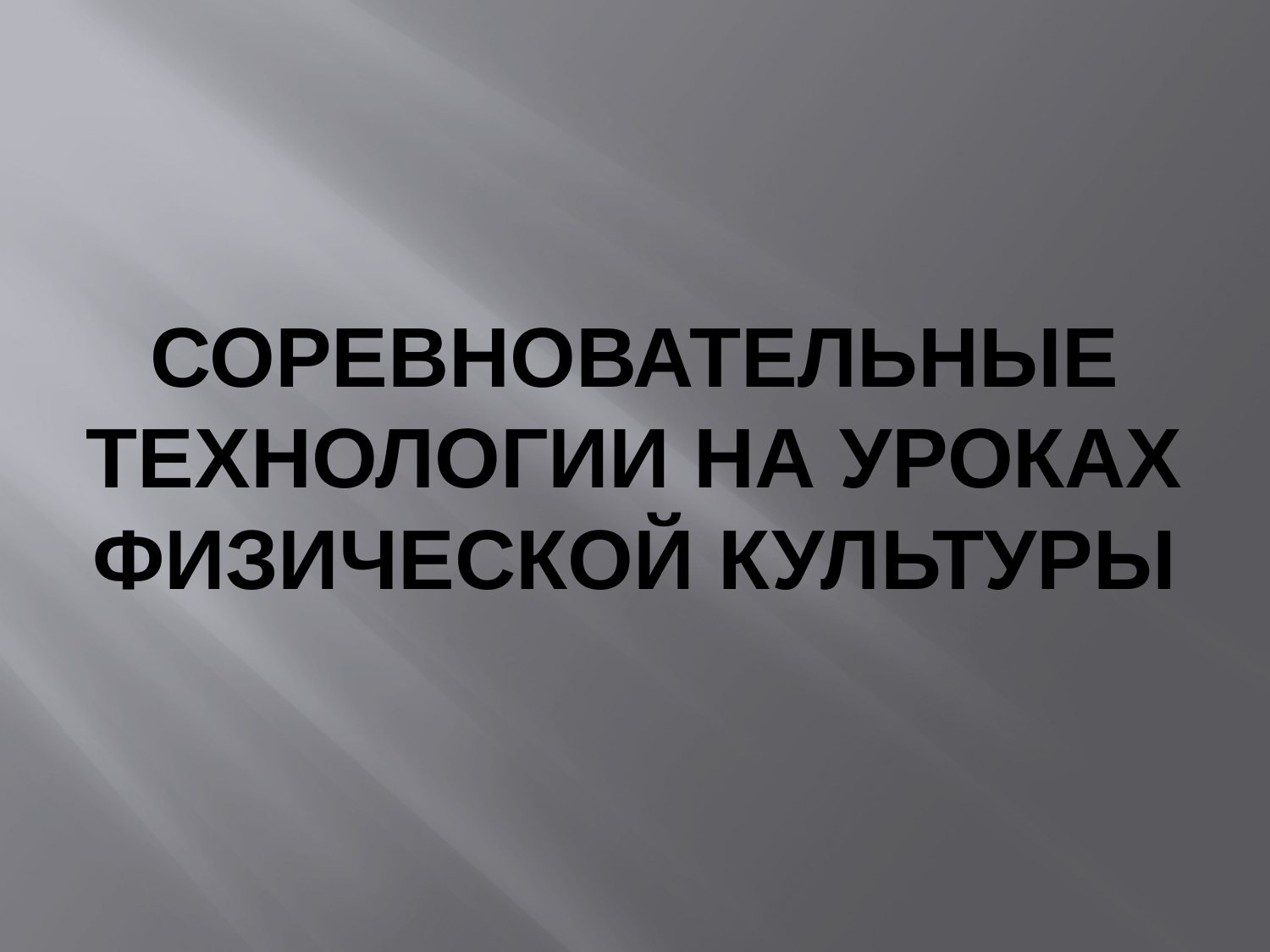

# Соревновательные технологии на уроках физической культуры